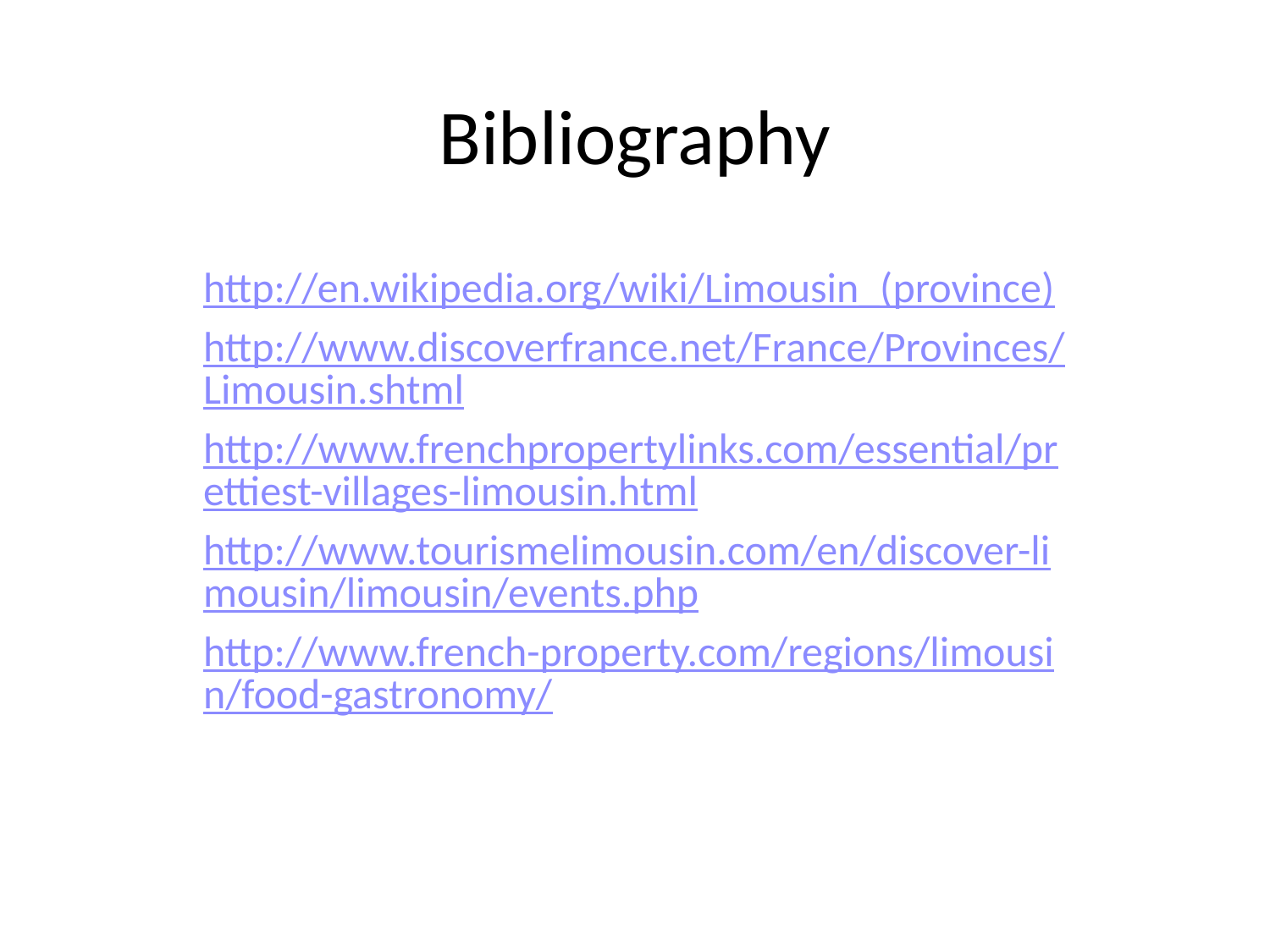

# Bibliography
http://en.wikipedia.org/wiki/Limousin_(province)
http://www.discoverfrance.net/France/Provinces/Limousin.shtml
http://www.frenchpropertylinks.com/essential/prettiest-villages-limousin.html
http://www.tourismelimousin.com/en/discover-limousin/limousin/events.php
http://www.french-property.com/regions/limousin/food-gastronomy/